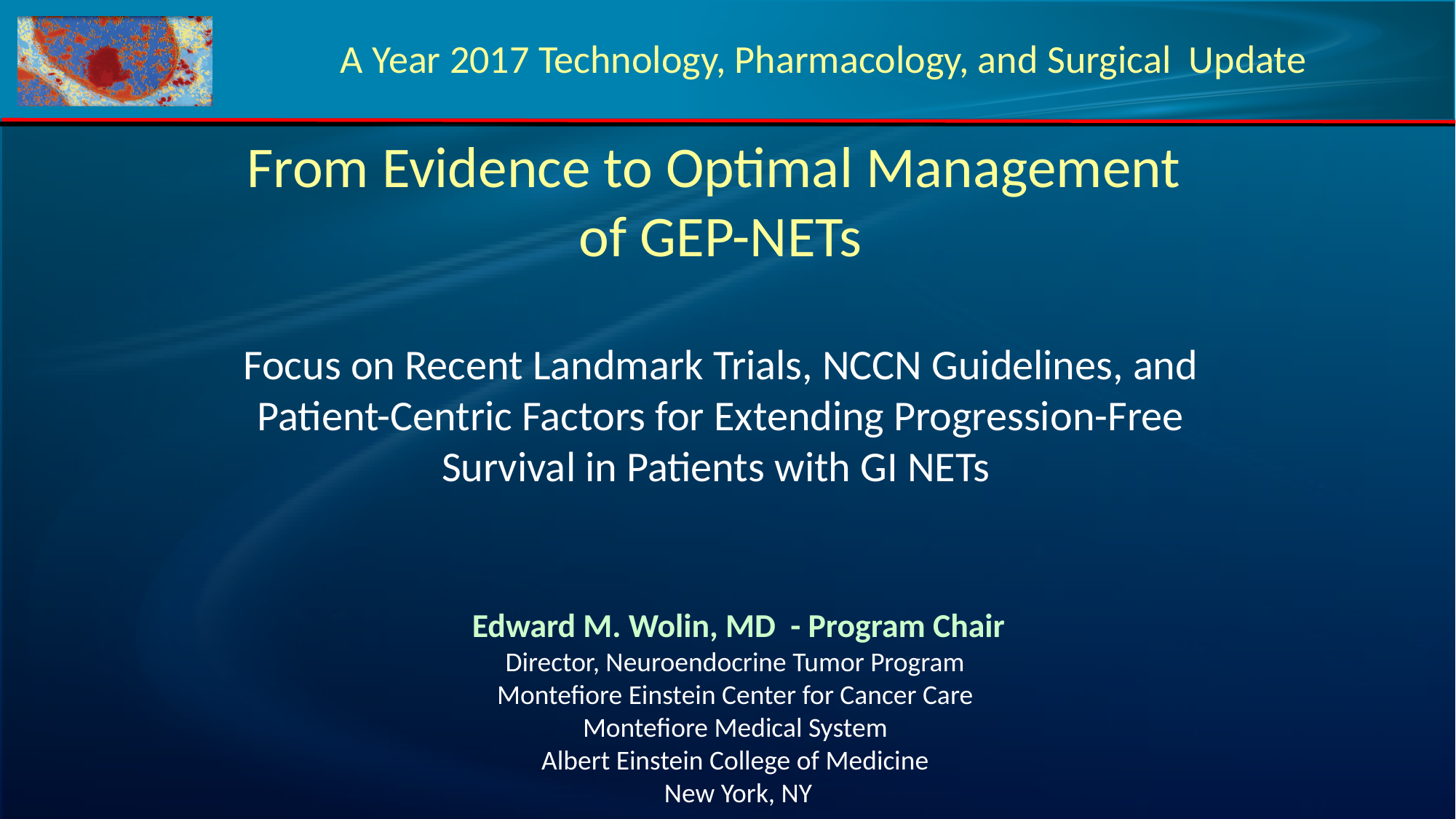

A Year 2017 Technology, Pharmacology, and Surgical  Update
From Evidence to Optimal Management
of GEP-NETs

Focus on Recent Landmark Trials, NCCN Guidelines, and Patient-Centric Factors for Extending Progression-Free Survival in Patients with GI NETs
Edward M. Wolin, MD  - Program Chair
Director, Neuroendocrine Tumor Program
Montefiore Einstein Center for Cancer Care
Montefiore Medical System
Albert Einstein College of Medicine
New York, NY